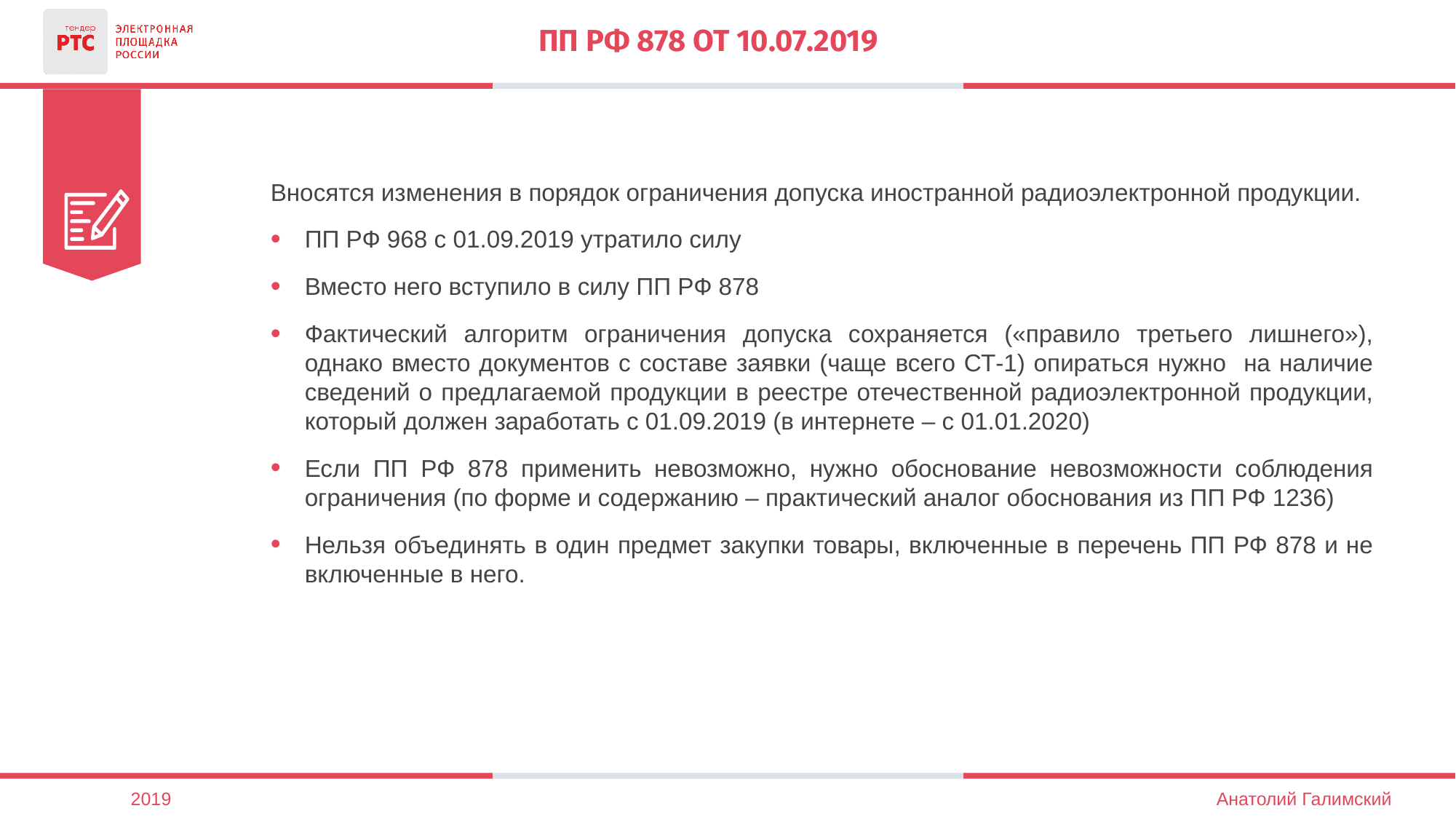

# ПП РФ 878 от 10.07.2019

Вносятся изменения в порядок ограничения допуска иностранной радиоэлектронной продукции.
ПП РФ 968 с 01.09.2019 утратило силу
Вместо него вступило в силу ПП РФ 878
Фактический алгоритм ограничения допуска сохраняется («правило третьего лишнего»), однако вместо документов с составе заявки (чаще всего СТ-1) опираться нужно  на наличие сведений о предлагаемой продукции в реестре отечественной радиоэлектронной продукции, который должен заработать с 01.09.2019 (в интернете – с 01.01.2020)
Если ПП РФ 878 применить невозможно, нужно обоснование невозможности соблюдения ограничения (по форме и содержанию – практический аналог обоснования из ПП РФ 1236)
Нельзя объединять в один предмет закупки товары, включенные в перечень ПП РФ 878 и не включенные в него.

2019
Анатолий Галимский